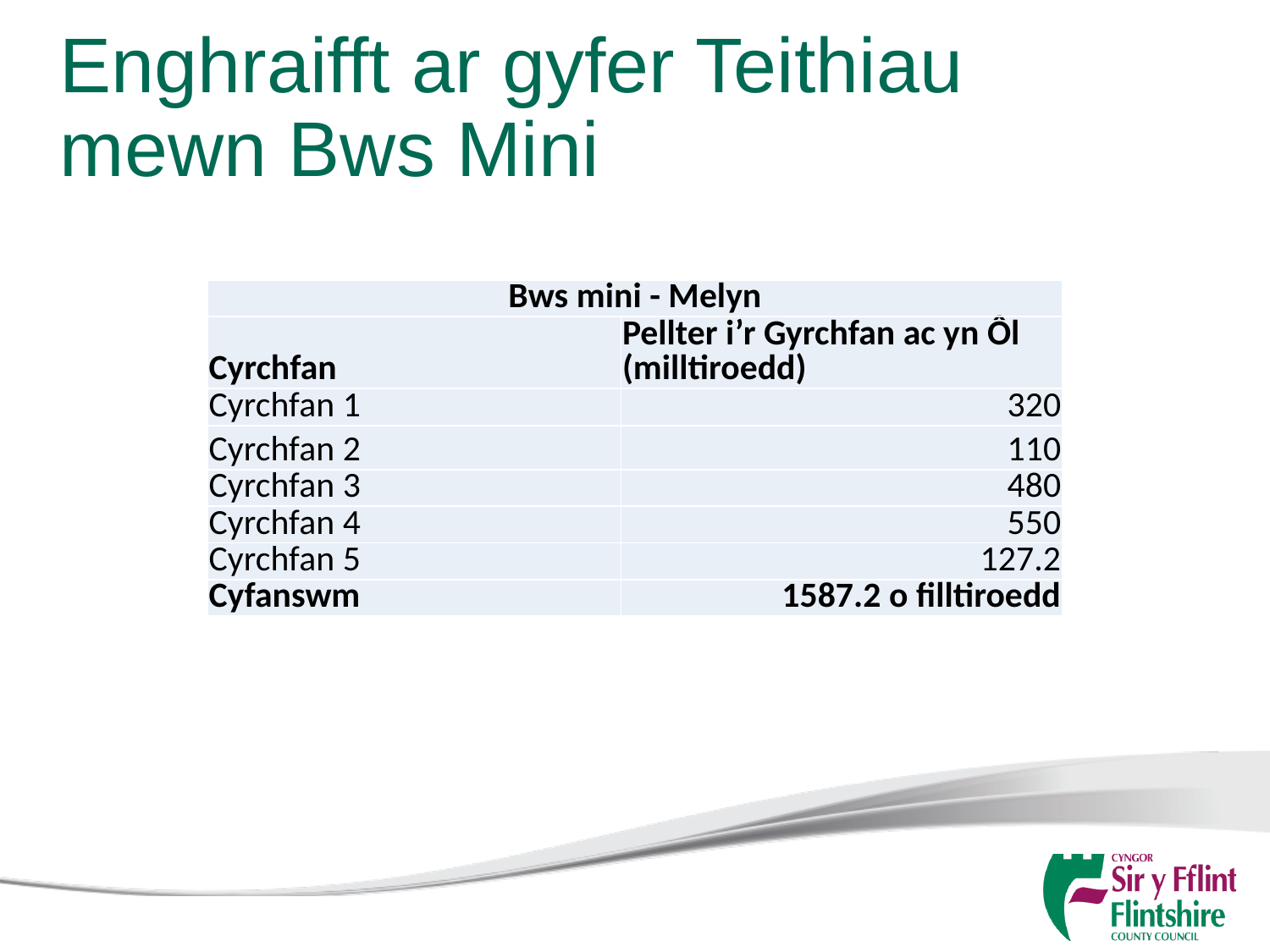

# Enghraifft ar gyfer Teithiau mewn Bws Mini
| Bws mini - Melyn |  |
| --- | --- |
| Cyrchfan | Pellter i’r Gyrchfan ac yn Ôl (milltiroedd) |
| Cyrchfan 1 | 320 |
| Cyrchfan 2 | 110 |
| Cyrchfan 3 | 480 |
| Cyrchfan 4 | 550 |
| Cyrchfan 5 | 127.2 |
| Cyfanswm | 1587.2 o filltiroedd |